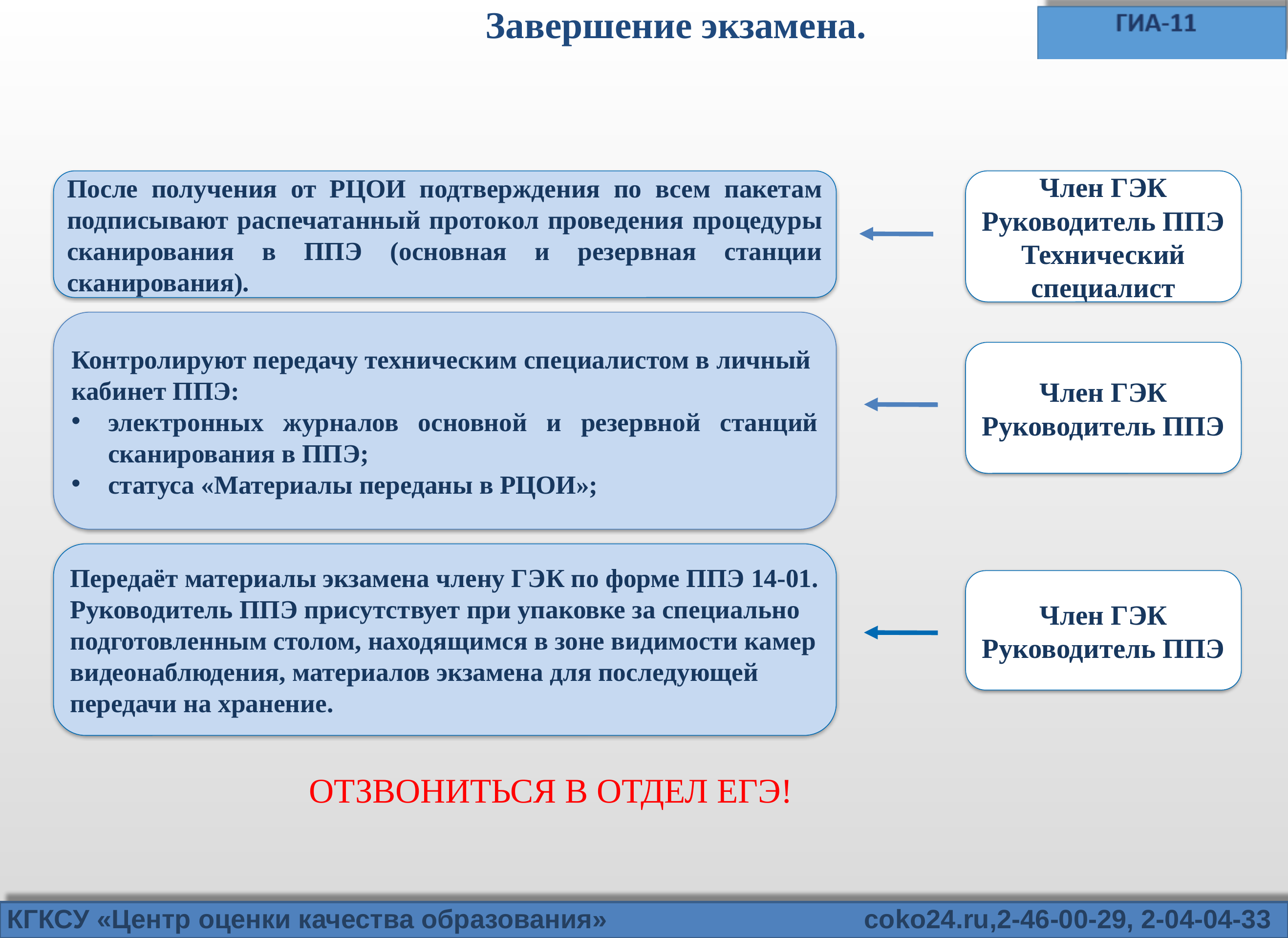

# Завершение экзамена.
После получения от РЦОИ подтверждения по всем пакетам подписывают распечатанный протокол проведения процедуры сканирования в ППЭ (основная и резервная станции сканирования).
Член ГЭК Руководитель ППЭ
Технический специалист
Контролируют передачу техническим специалистом в личный  кабинет ППЭ:
электронных журналов основной и резервной станций сканирования в ППЭ;
статуса «Материалы переданы в РЦОИ»;
Член ГЭК Руководитель ППЭ
Передаёт материалы экзамена члену ГЭК по форме ППЭ 14-01.
Руководитель ППЭ присутствует при упаковке за специально подготовленным столом, находящимся в зоне видимости камер видеонаблюдения, материалов экзамена для последующей передачи на хранение.
Член ГЭК Руководитель ППЭ
ОТЗВОНИТЬСЯ В ОТДЕЛ ЕГЭ!